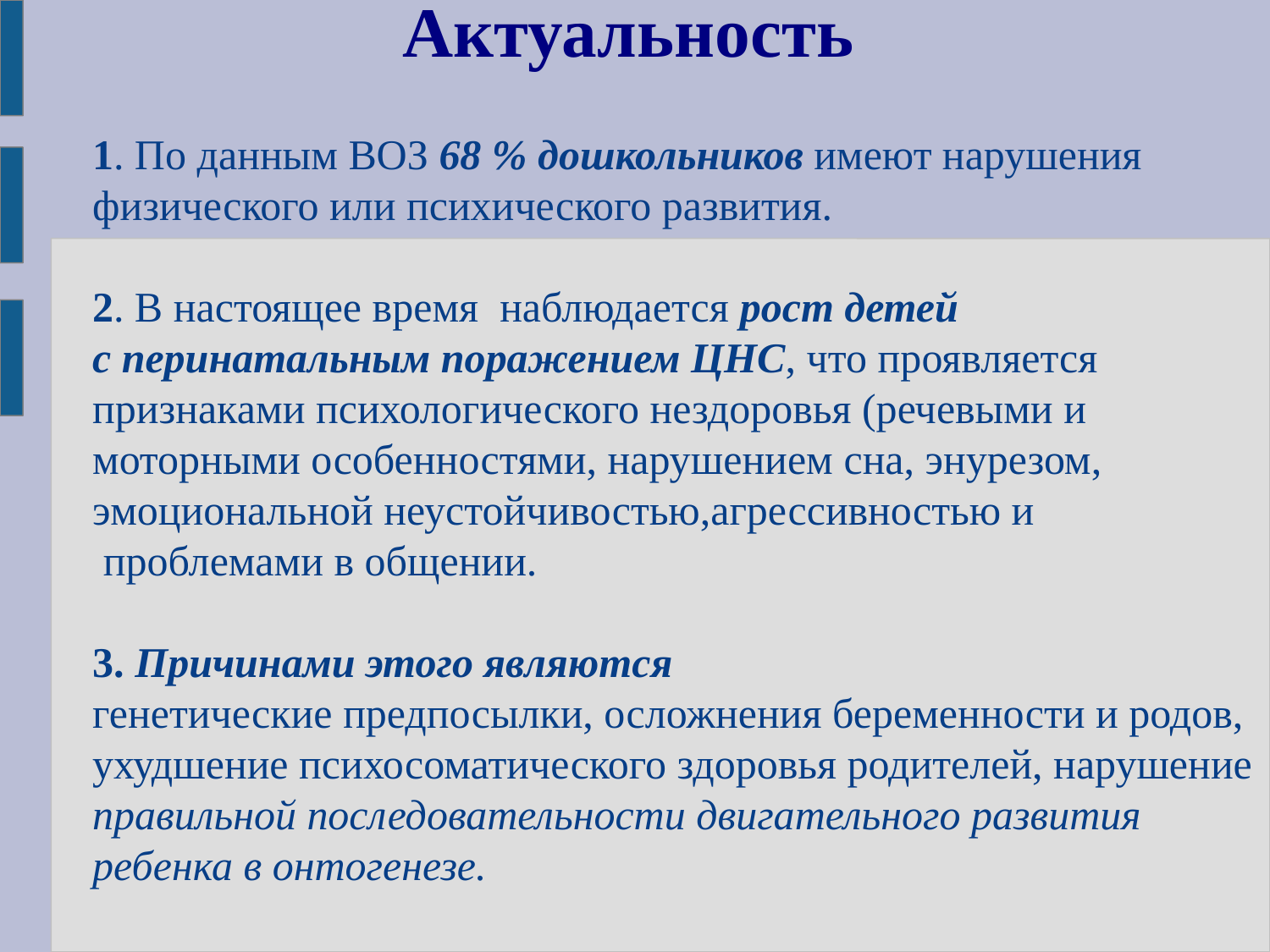

# Актуальность

1. По данным ВОЗ 68 % дошкольников имеют нарушения физического или психического развития.

2. В настоящее время  наблюдается рост детей
c перинатальным поражением ЦНС, что проявляется признаками психологического нездоровья (речевыми и моторными особенностями, нарушением сна, энурезом, эмоциональной неустойчивостью,агрессивностью и
 проблемами в общении.

3. Причинами этого являются
генетические предпосылки, осложнения беременности и родов, ухудшение психосоматического здоровья родителей, нарушение правильной последовательности двигательного развития ребенка в онтогенезе.